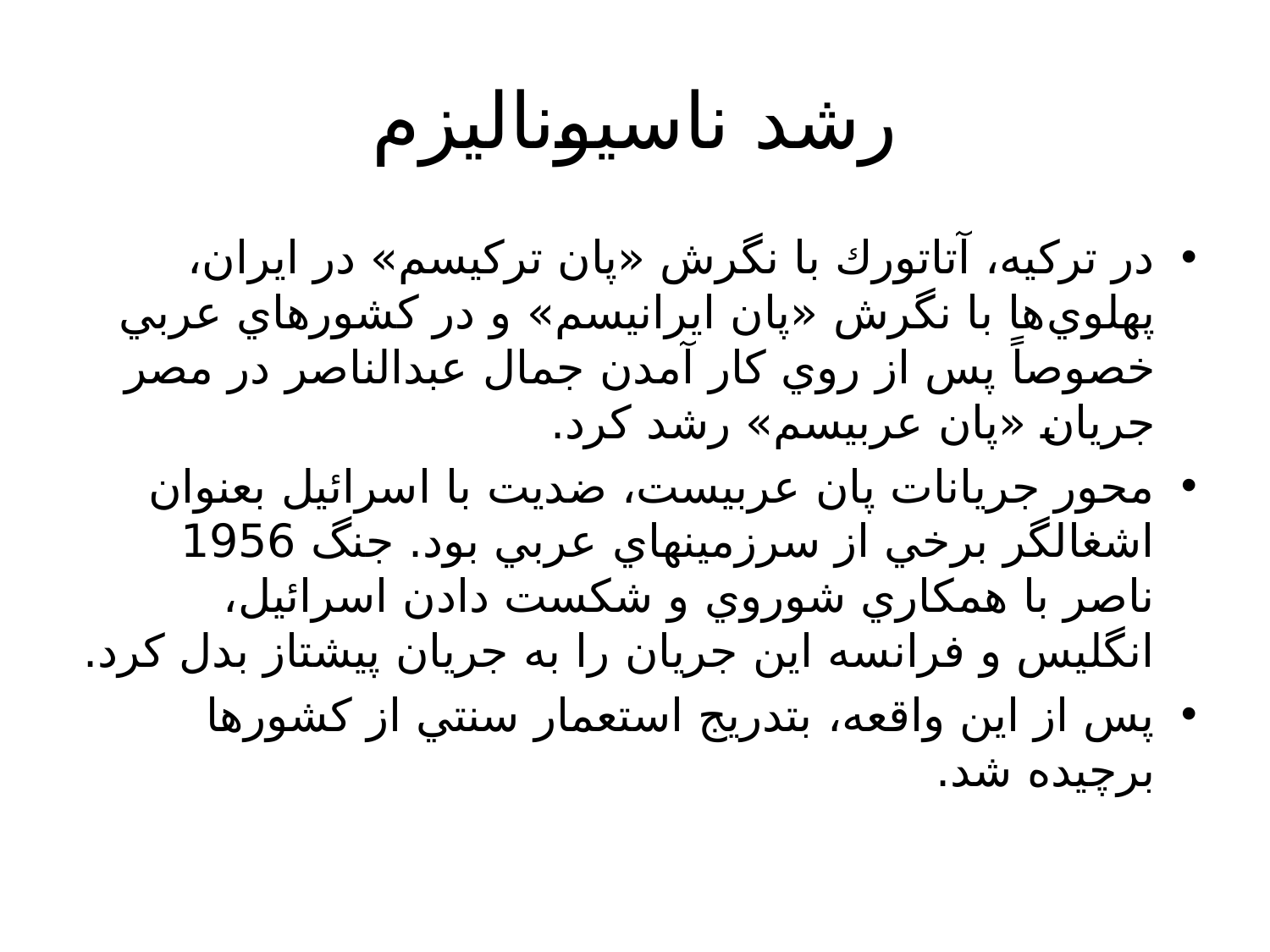

# رشد ناسيوناليزم
در تركيه، آتاتورك با نگرش «پان تركيسم» در ايران، پهلوي‌ها با نگرش «پان ايرانيسم» و در كشورهاي عربي خصوصاً پس از روي كار آمدن جمال عبدالناصر در مصر جريان «پان عربيسم» رشد كرد.
محور جريانات پان عربيست، ضديت با اسرائيل بعنوان اشغالگر برخي از سرزمينهاي عربي بود. جنگ 1956 ناصر با همكاري شوروي و شكست دادن اسرائيل، انگليس و فرانسه اين جريان را به جريان پيشتاز بدل كرد.
پس از اين واقعه، بتدريج استعمار سنتي از كشورها برچيده شد.